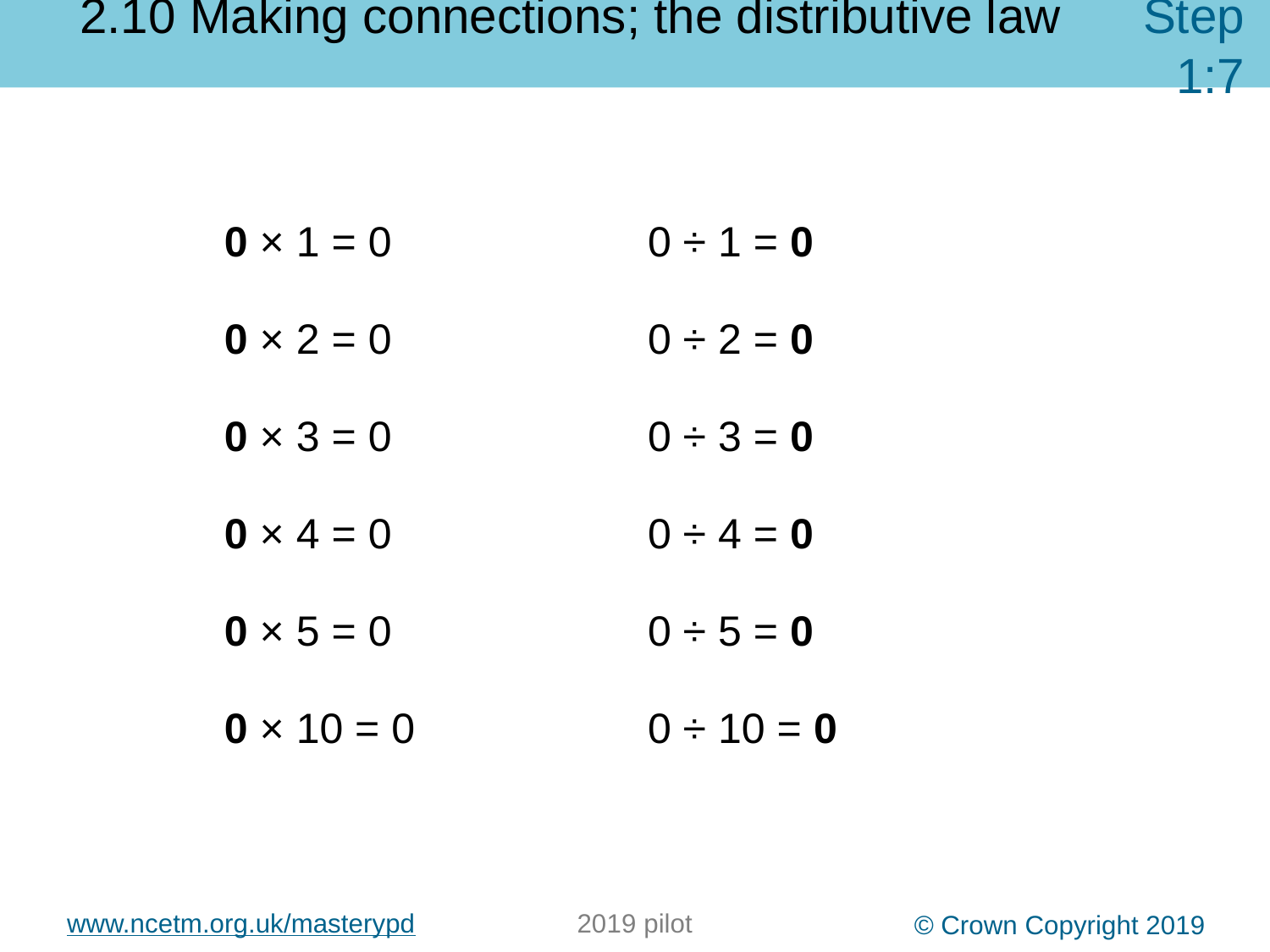

2.10 Making connections; the distributive law	Step 1:7
| 0 × 1 = 0 | 0 ÷ 1 = 0 |
| --- | --- |
| 0 × 2 = 0 | 0 ÷ 2 = 0 |
| 0 × 3 = 0 | 0 ÷ 3 = 0 |
| 0 × 4 = 0 | 0 ÷ 4 = 0 |
| 0 × 5 = 0 | 0 ÷ 5 = 0 |
| 0 × 10 = 0 | 0 ÷ 10 = 0 |